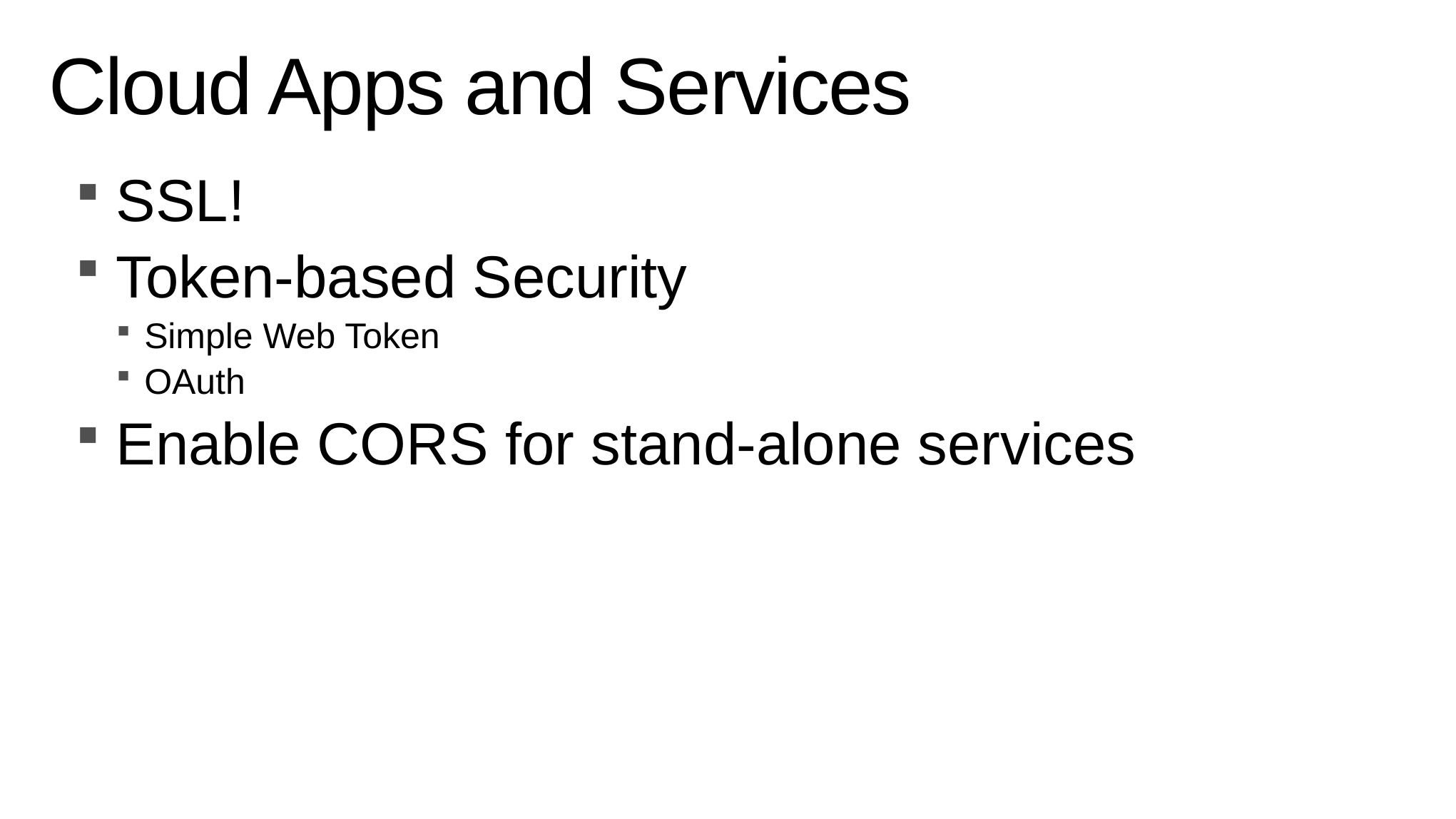

# Cloud Apps and Services
SSL!
Token-based Security
Simple Web Token
OAuth
Enable CORS for stand-alone services